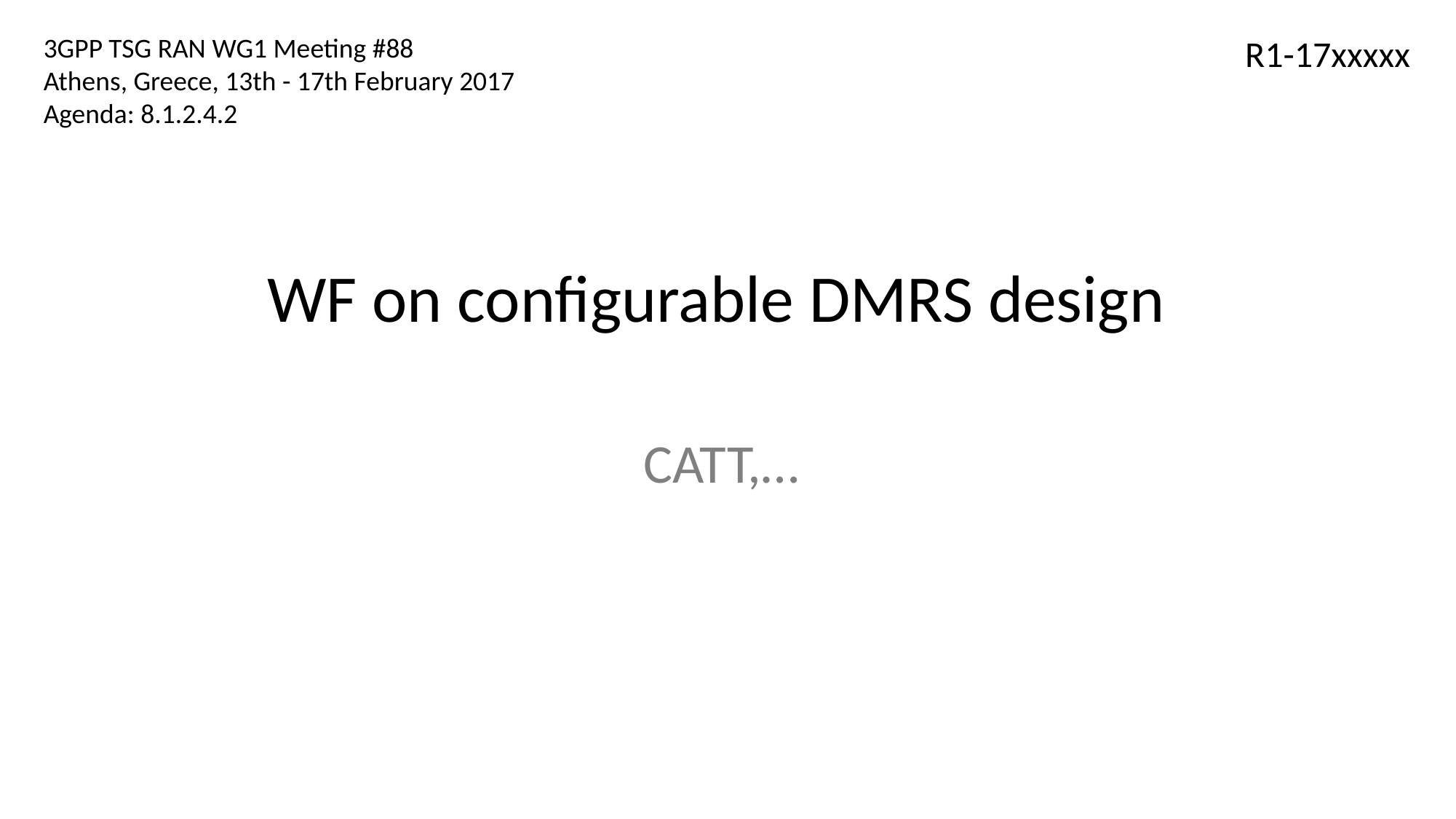

3GPP TSG RAN WG1 Meeting #88
Athens, Greece, 13th - 17th February 2017
Agenda: 8.1.2.4.2
R1-17xxxxx
# WF on configurable DMRS design
CATT,…